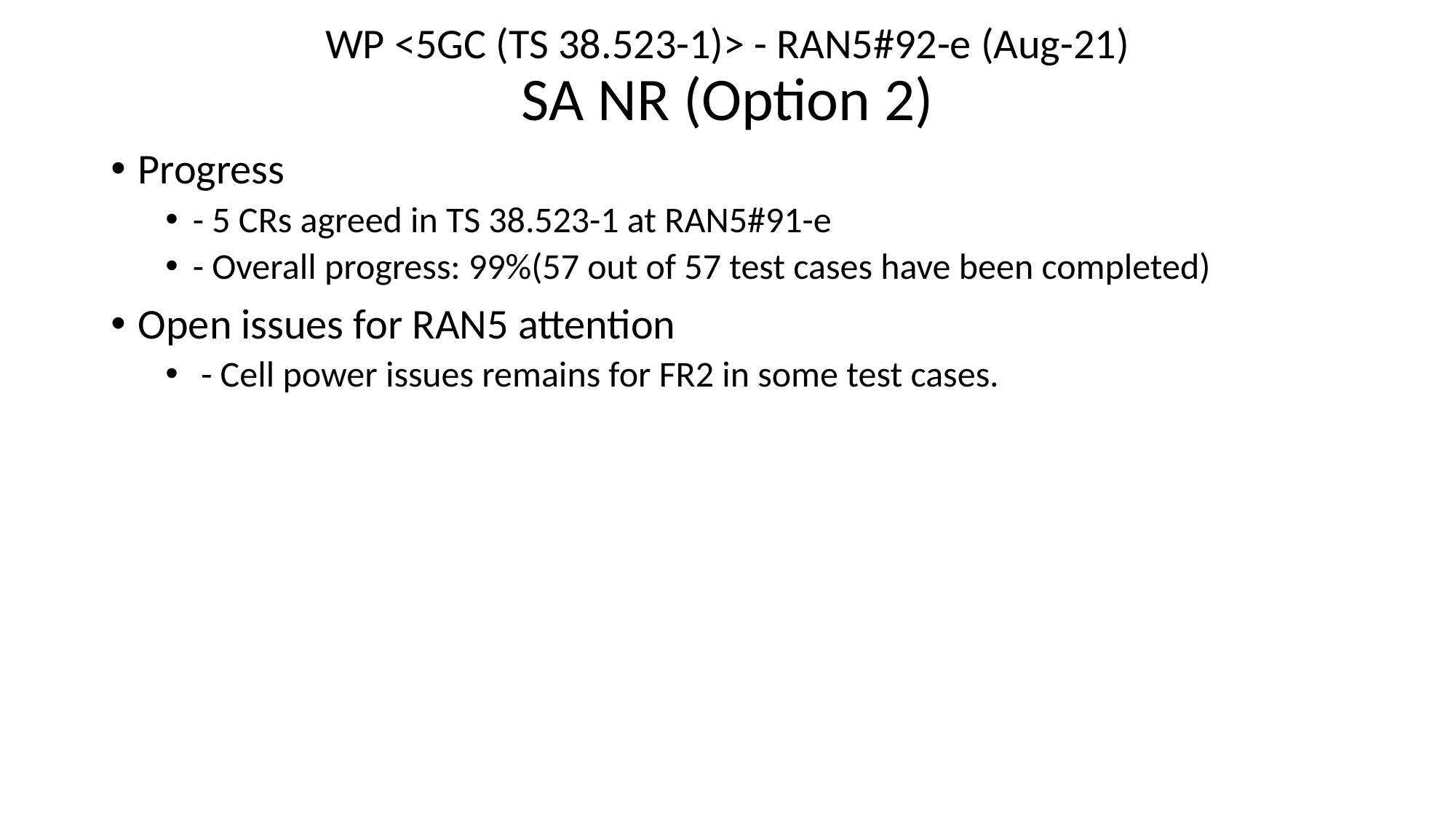

# WP <5GC (TS 38.523-1)> - RAN5#92-e (Aug-21) SA NR (Option 2)
Progress
- 5 CRs agreed in TS 38.523-1 at RAN5#91-e
- Overall progress: 99%(57 out of 57 test cases have been completed)
Open issues for RAN5 attention
 - Cell power issues remains for FR2 in some test cases.